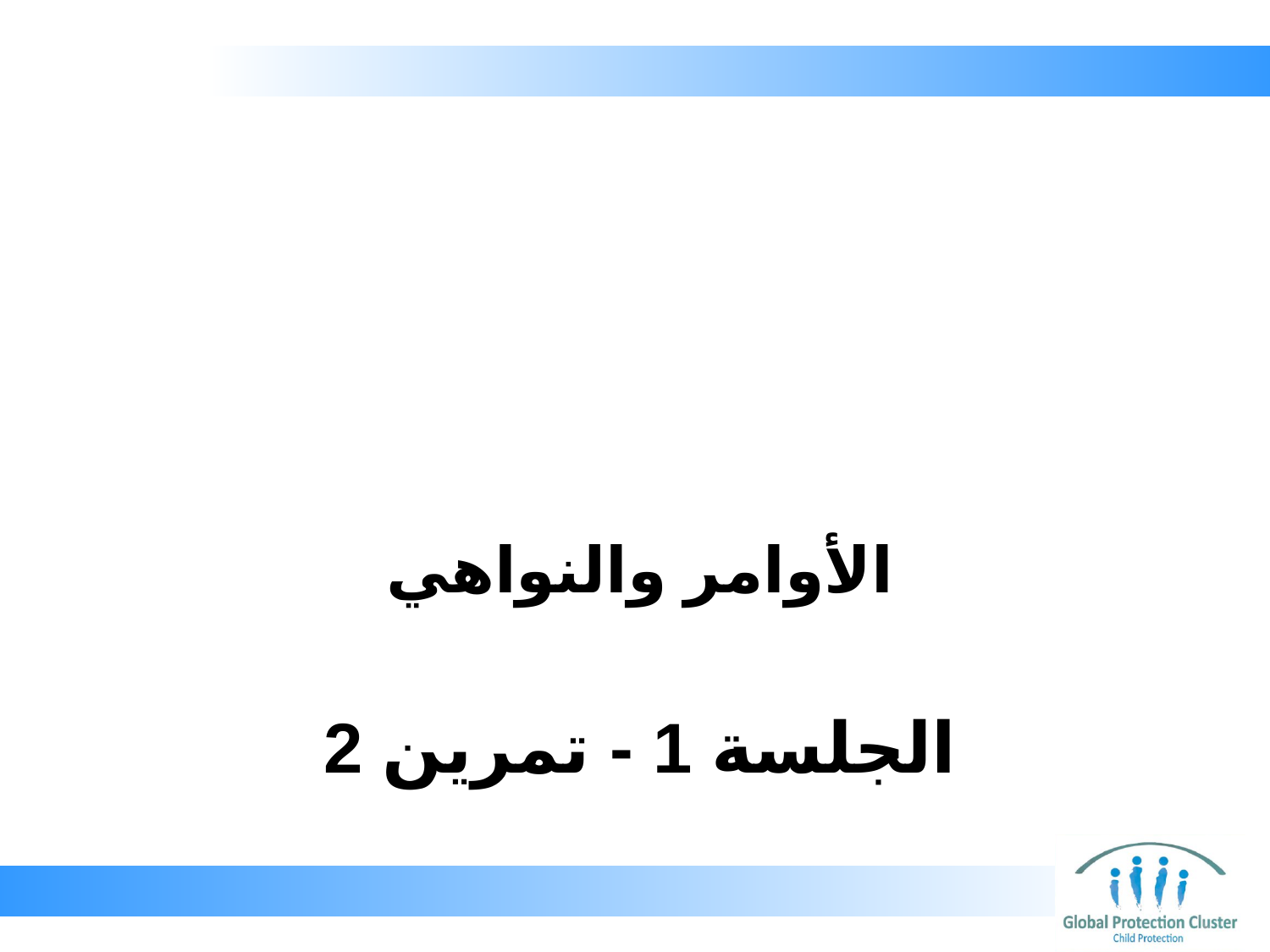

الأوامر والنواهي
# الجلسة 1 - تمرين 2